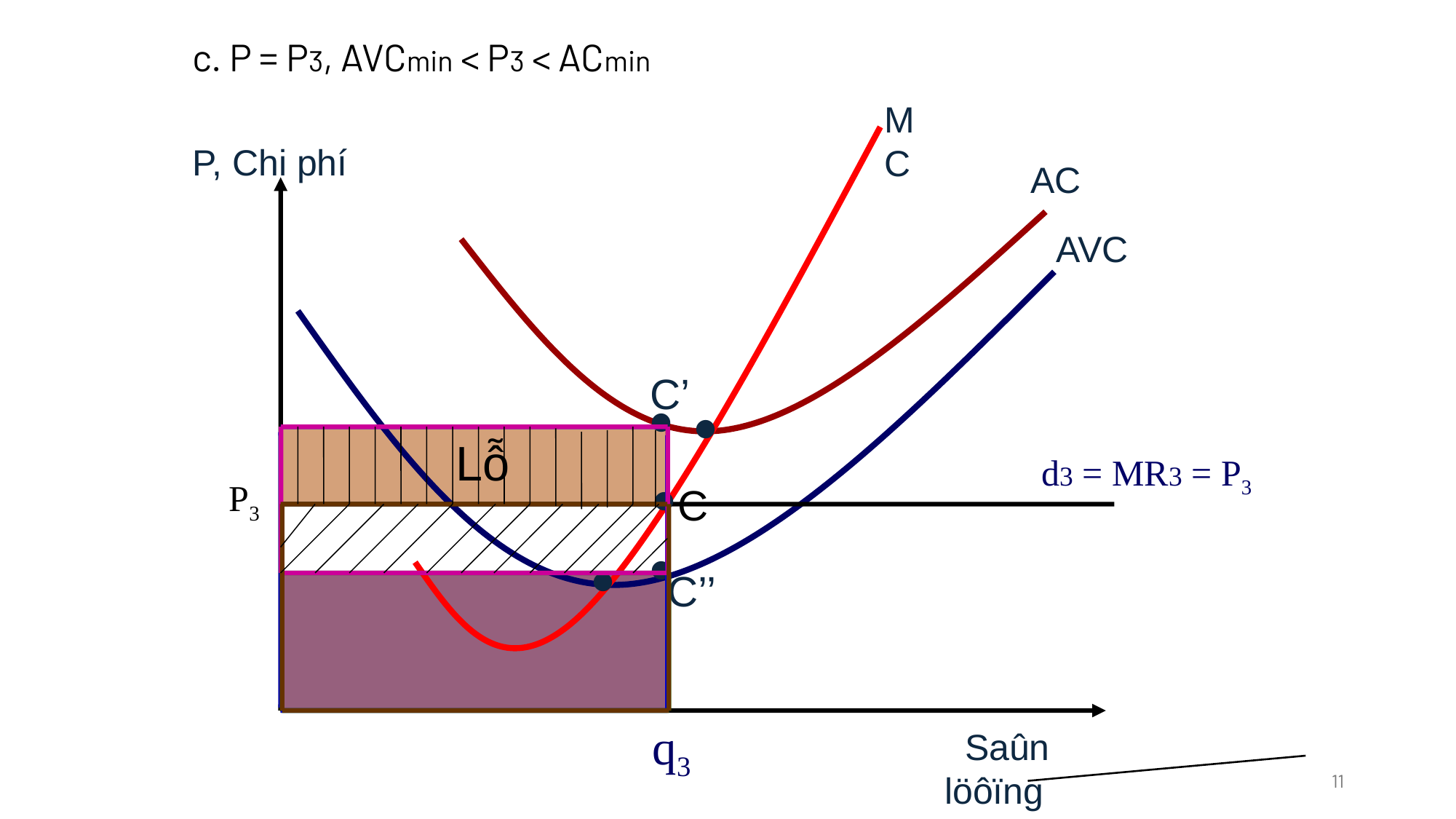

# c. P = P3, AVCmin < P3 < ACmin
MC
P, Chi phí

AC

AVC

 C’
 •
 •

Lỗ

d3 = MR3 = P3
 •
C
P3

 •
 •
 C’’

q3
  Saûn löôïng
11